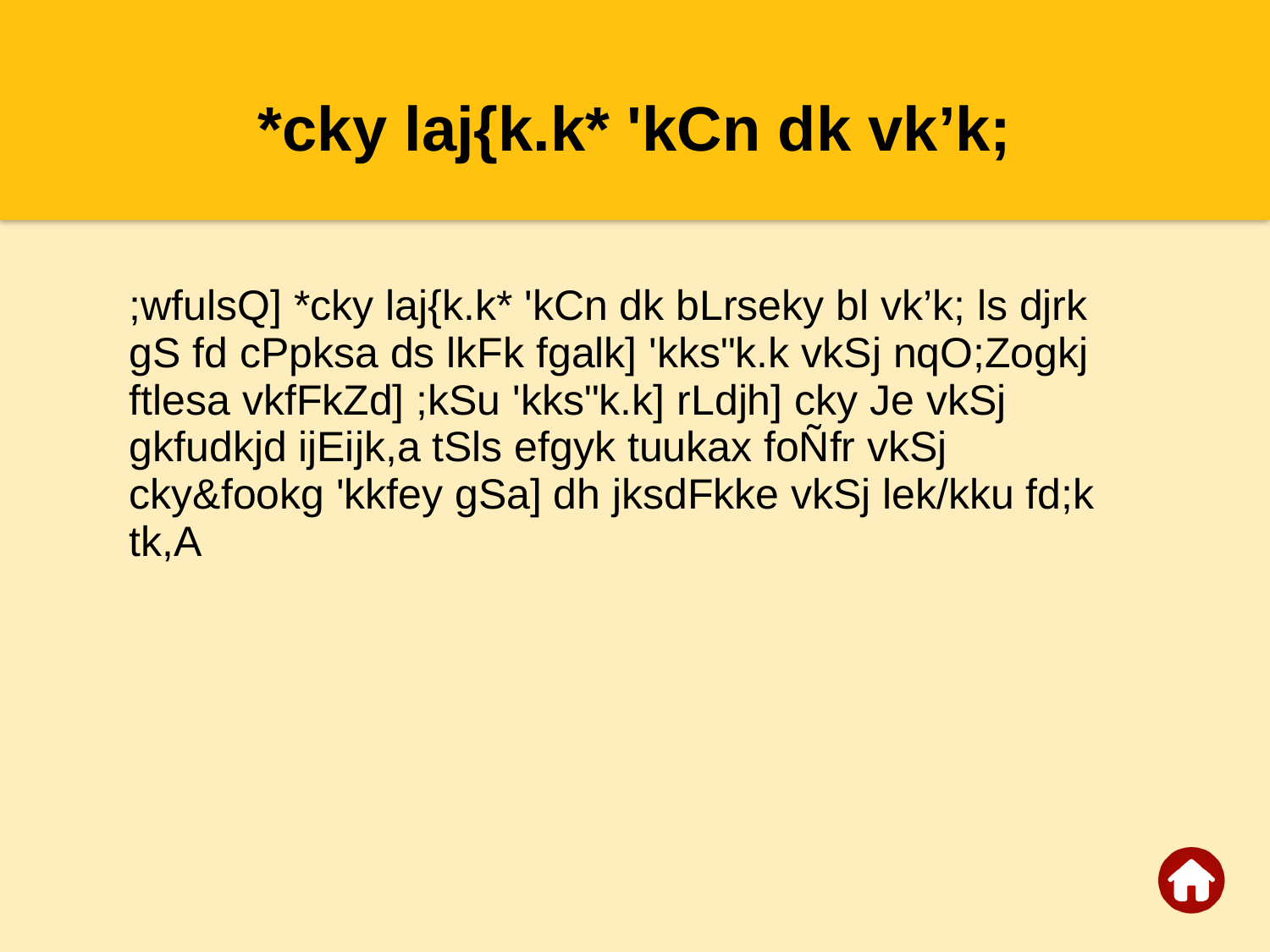

*cky laj{k.k* 'kCn dk vk’k;
;wfulsQ] *cky laj{k.k* 'kCn dk bLrseky bl vk’k; ls djrk gS fd cPpksa ds lkFk fgalk] 'kks"k.k vkSj nqO;Zogkj ftlesa vkfFkZd] ;kSu 'kks"k.k] rLdjh] cky Je vkSj gkfudkjd ijEijk,a tSls efgyk tuukax foÑfr vkSj cky&fookg 'kkfey gSa] dh jksdFkke vkSj lek/kku fd;k tk,A